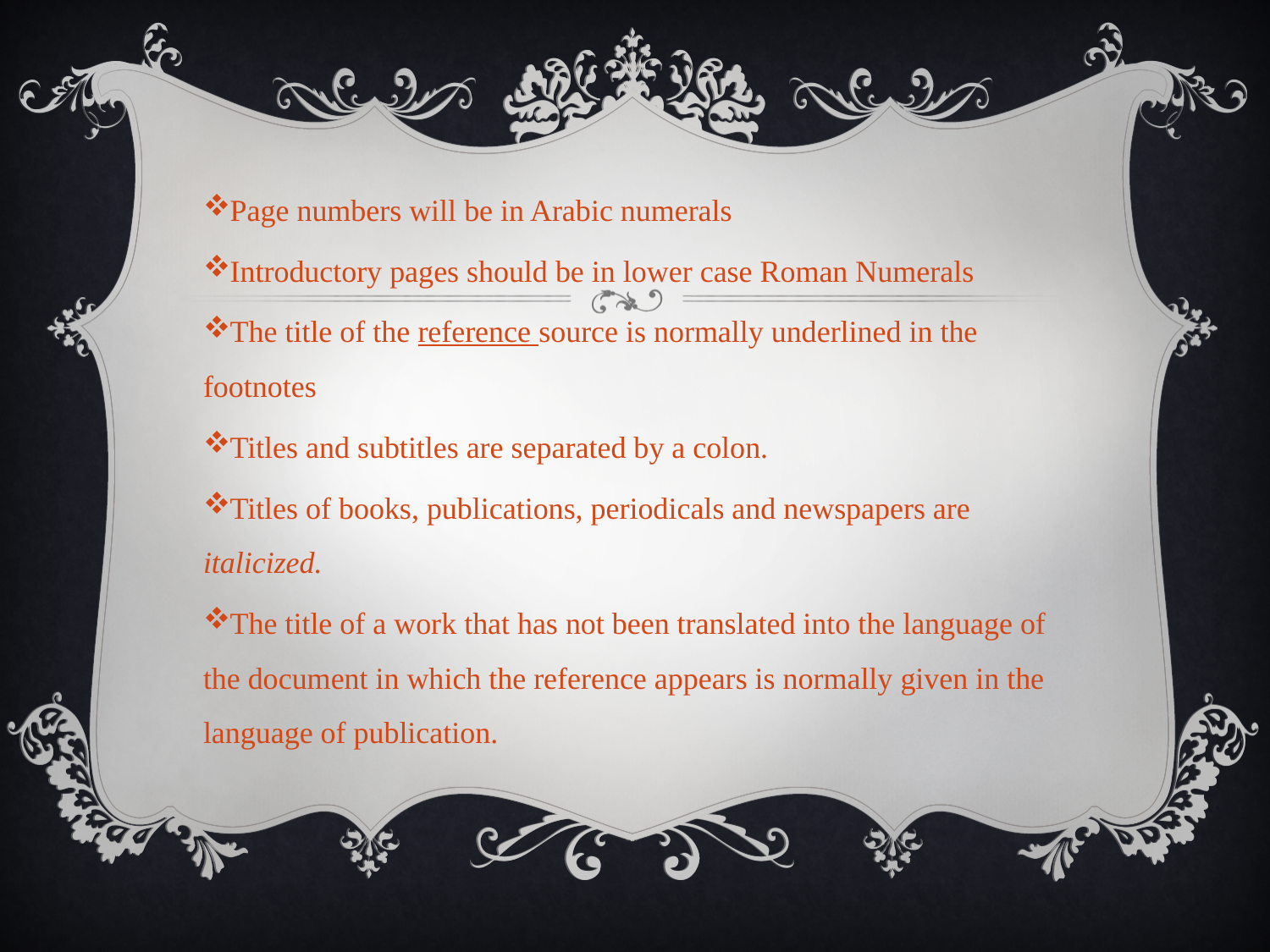

Page numbers will be in Arabic numerals
Introductory pages should be in lower case Roman Numerals
The title of the reference source is normally underlined in the footnotes
Titles and subtitles are separated by a colon.
Titles of books, publications, periodicals and newspapers are italicized.
The title of a work that has not been translated into the language of the document in which the reference appears is normally given in the language of publication.